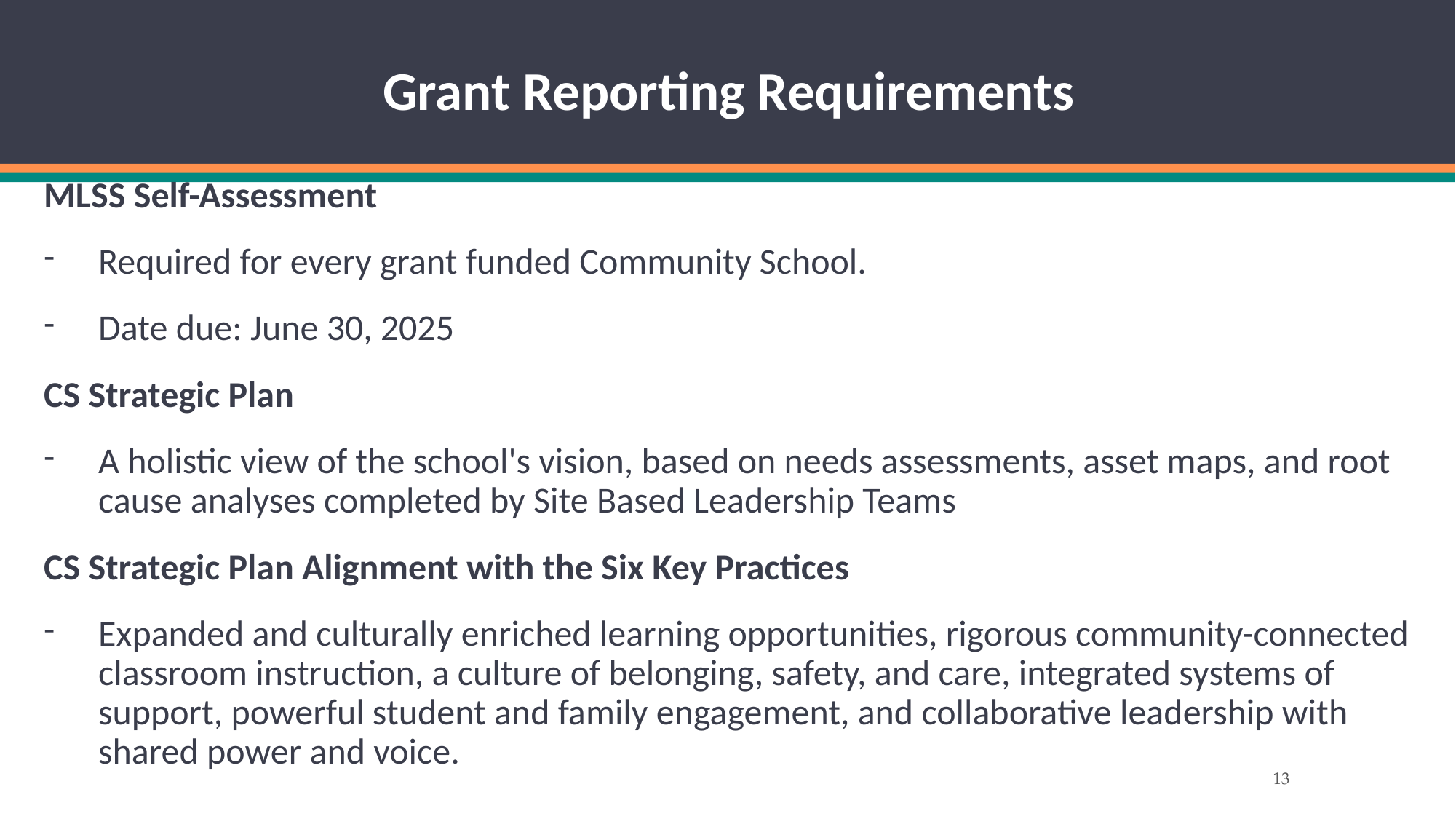

# Grant Reporting Requirements
MLSS Self-Assessment
Required for every grant funded Community School.
Date due: June 30, 2025
CS Strategic Plan
A holistic view of the school's vision, based on needs assessments, asset maps, and root cause analyses completed by Site Based Leadership Teams
CS Strategic Plan Alignment with the Six Key Practices
Expanded and culturally enriched learning opportunities, rigorous community-connected classroom instruction, a culture of belonging, safety, and care, integrated systems of support, powerful student and family engagement, and collaborative leadership with shared power and voice.
13